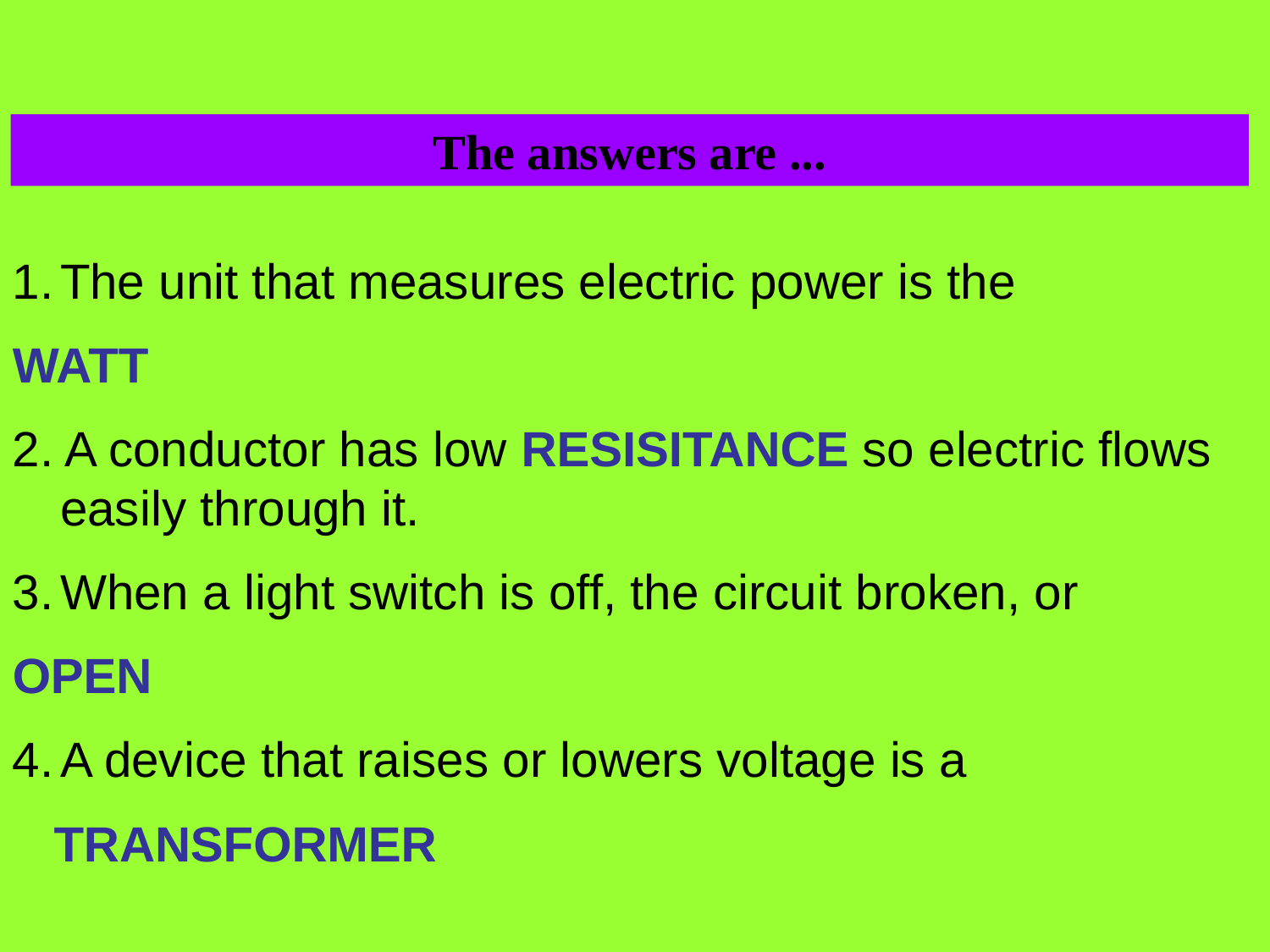

The answers are ...
The unit that measures electric power is the
WATT
2. A conductor has low RESISITANCE so electric flows easily through it.
When a light switch is off, the circuit broken, or
OPEN
A device that raises or lowers voltage is a
   TRANSFORMER